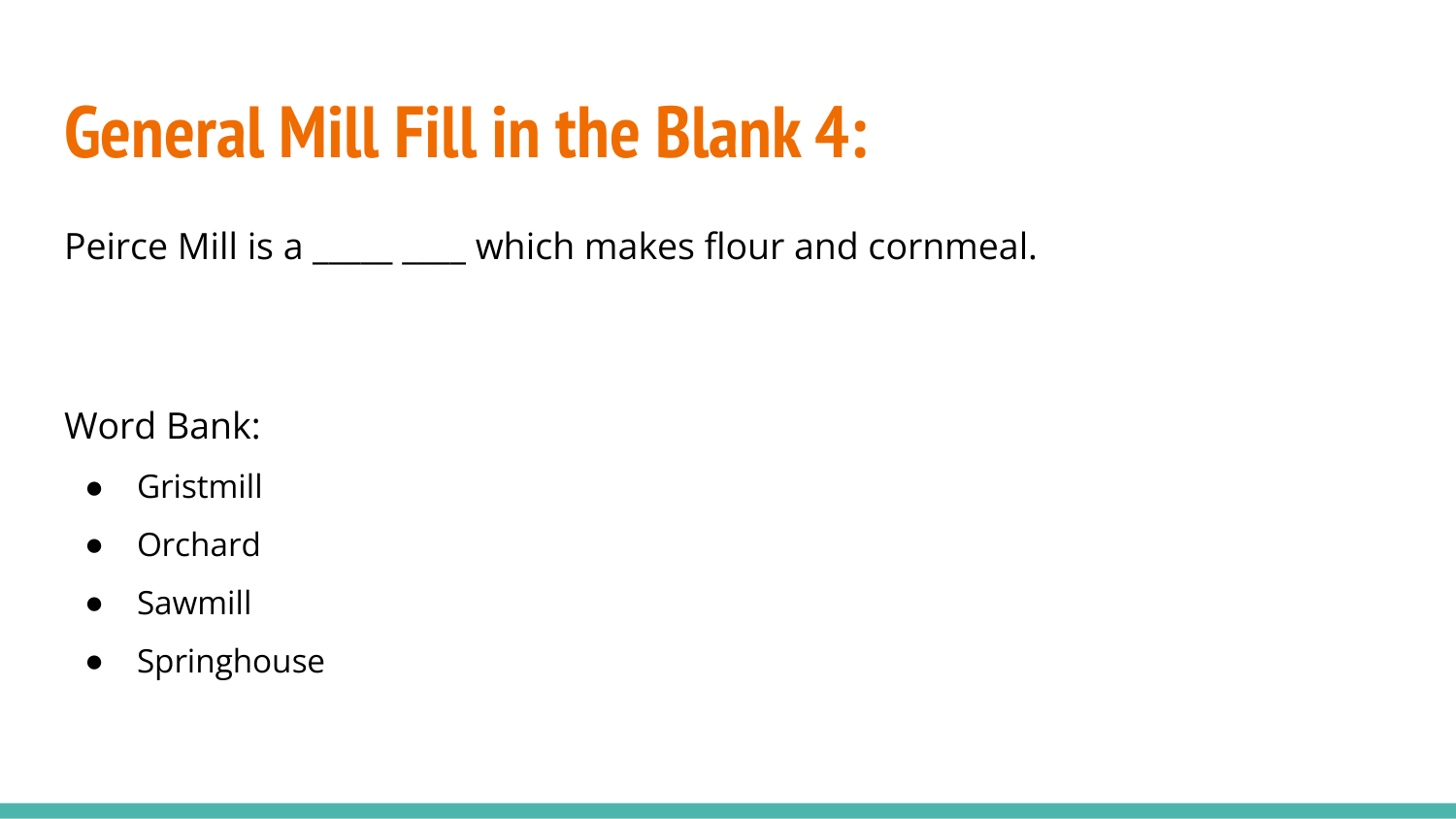

# General Mill Fill in the Blank 4:
Peirce Mill is a _____ ____ which makes flour and cornmeal.

Word Bank:
Gristmill
Orchard
Sawmill
Springhouse